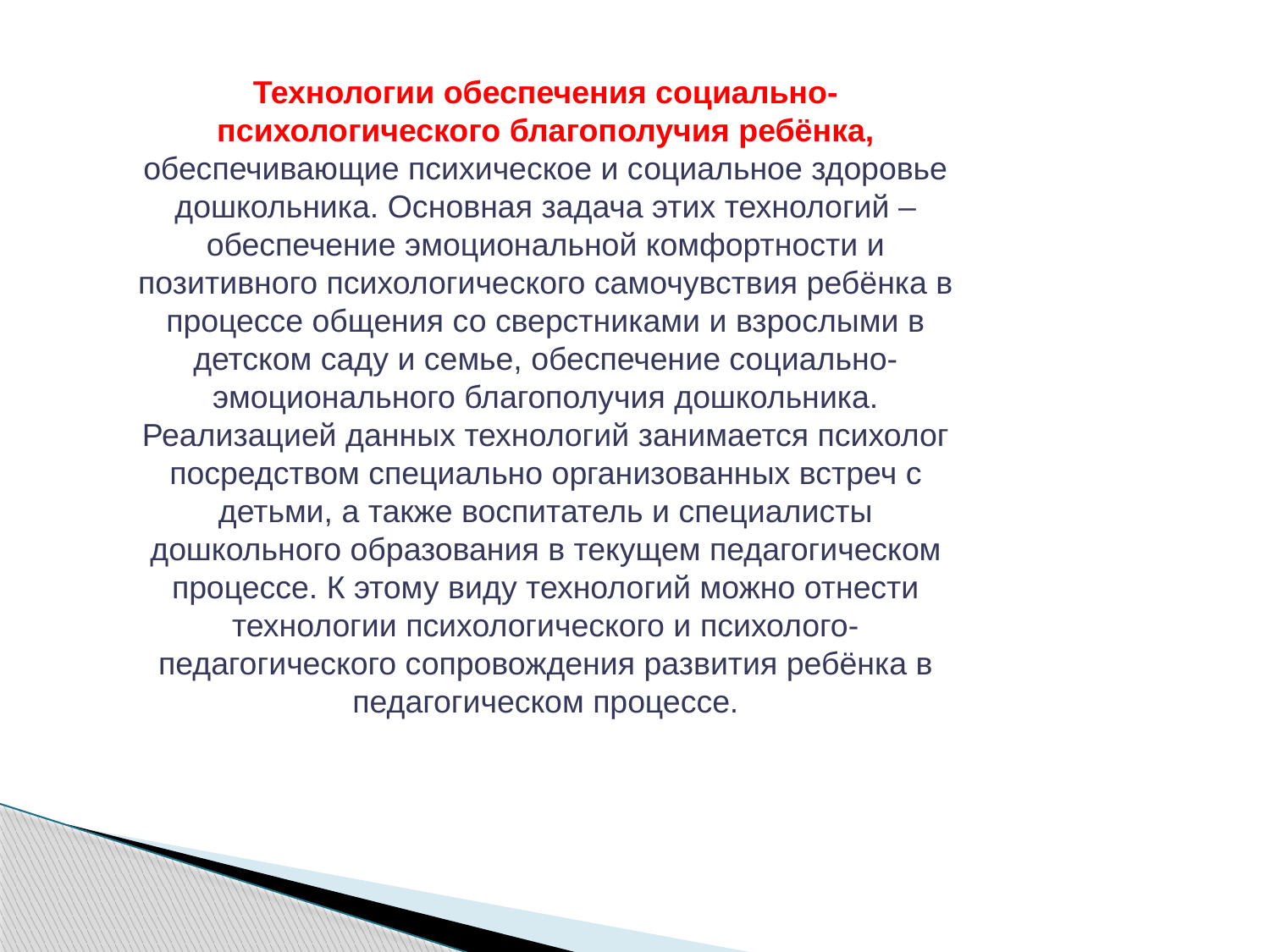

Технологии обеспечения социально-психологического благополучия ребёнка, обеспечивающие психическое и социальное здоровье дошкольника. Основная задача этих технологий – обеспечение эмоциональной комфортности и позитивного психологического самочувствия ребёнка в процессе общения со сверстниками и взрослыми в детском саду и семье, обеспечение социально-эмоционального благополучия дошкольника. Реализацией данных технологий занимается психолог посредством специально организованных встреч с детьми, а также воспитатель и специалисты дошкольного образования в текущем педагогическом процессе. К этому виду технологий можно отнести технологии психологического и психолого-педагогического сопровождения развития ребёнка в педагогическом процессе.